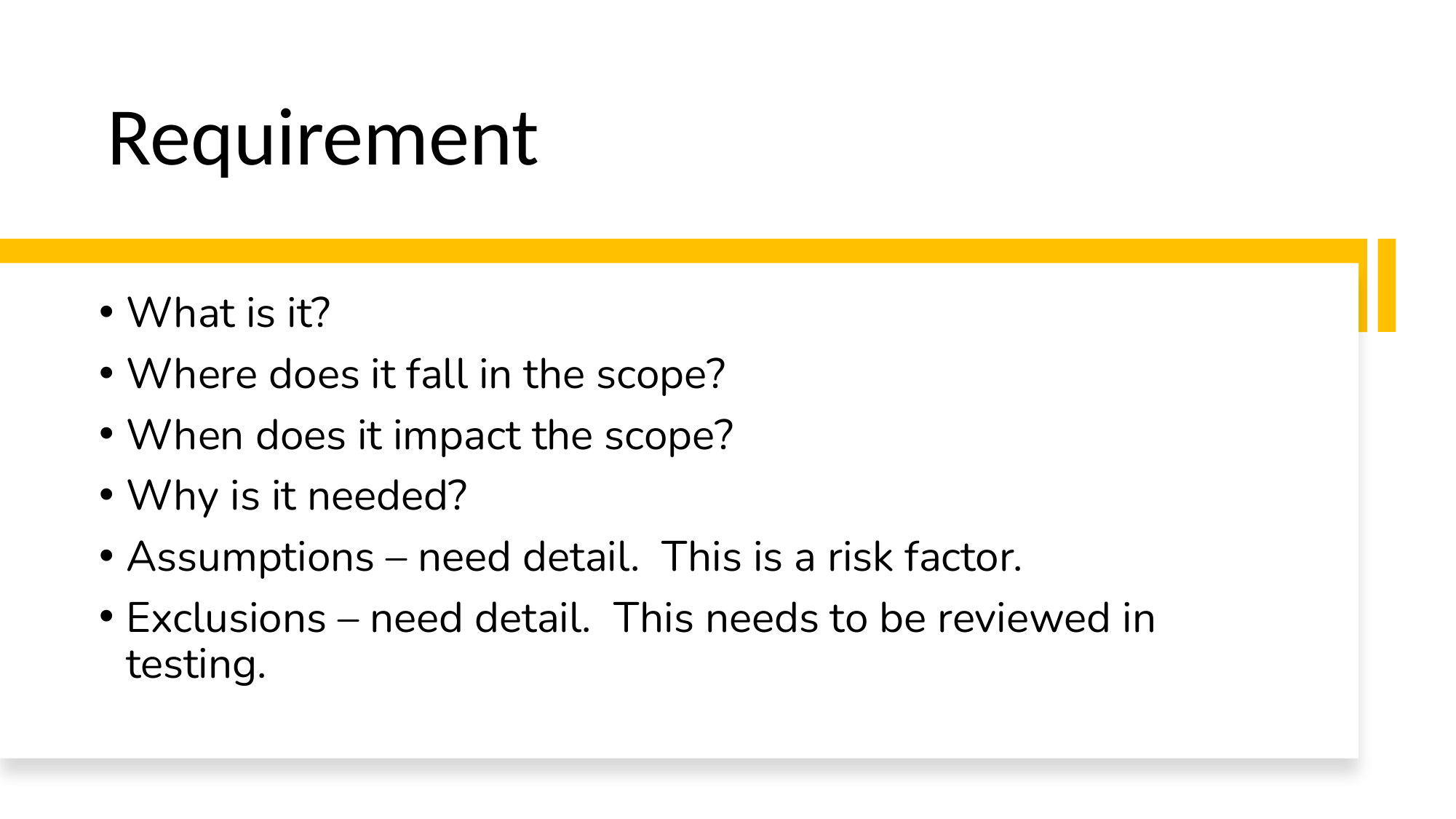

# Requirement

What is it?
Where does it fall in the scope?
When does it impact the scope?
Why is it needed?
Assumptions – need detail.  This is a risk factor.
Exclusions – need detail.  This needs to be reviewed in testing.